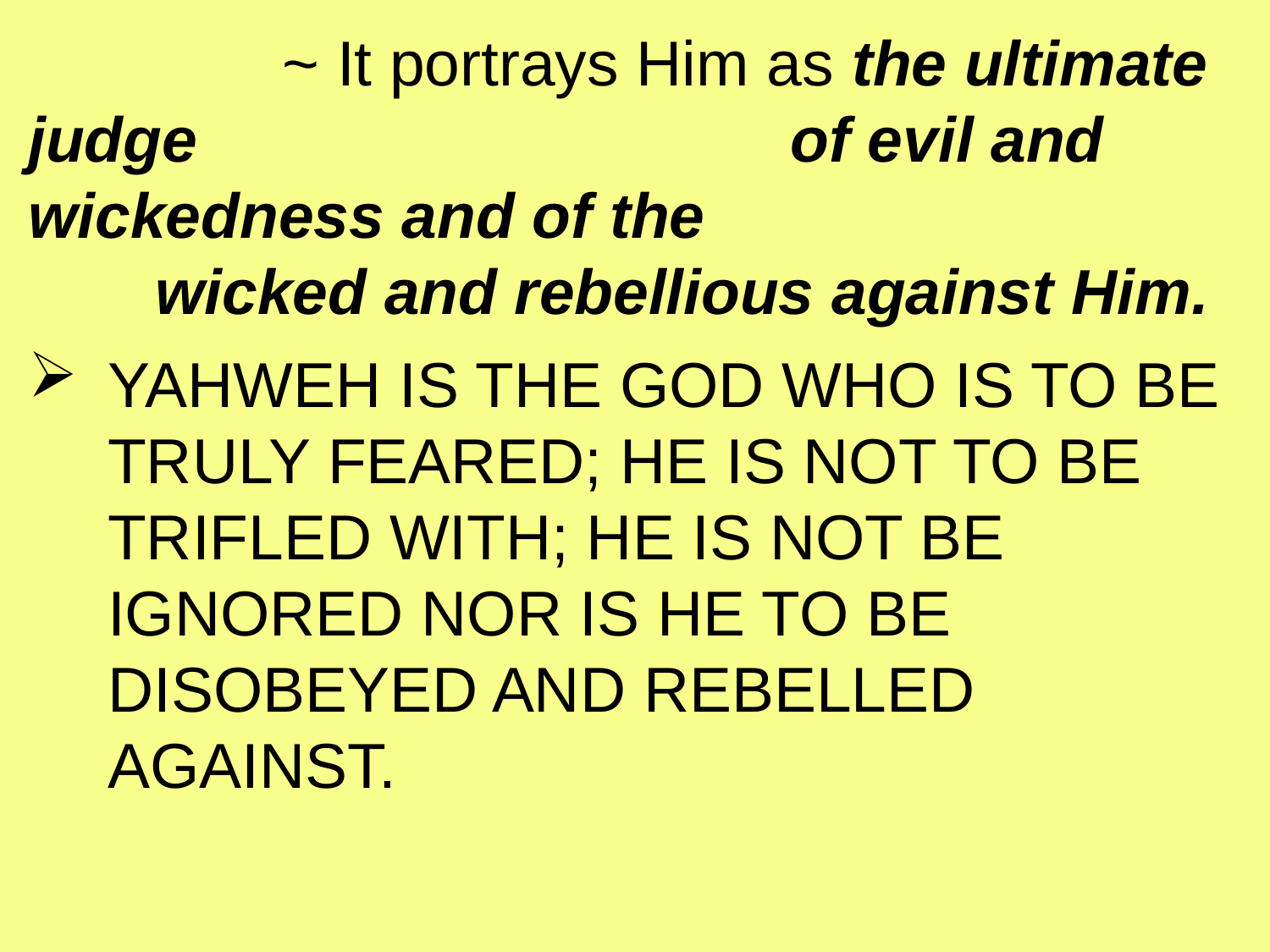

~ It portrays Him as the ultimate judge 					of evil and wickedness and of the 					wicked and rebellious against Him.
YAHWEH IS THE GOD WHO IS TO BE TRULY FEARED; HE IS NOT TO BE TRIFLED WITH; HE IS NOT BE IGNORED NOR IS HE TO BE DISOBEYED AND REBELLED AGAINST.